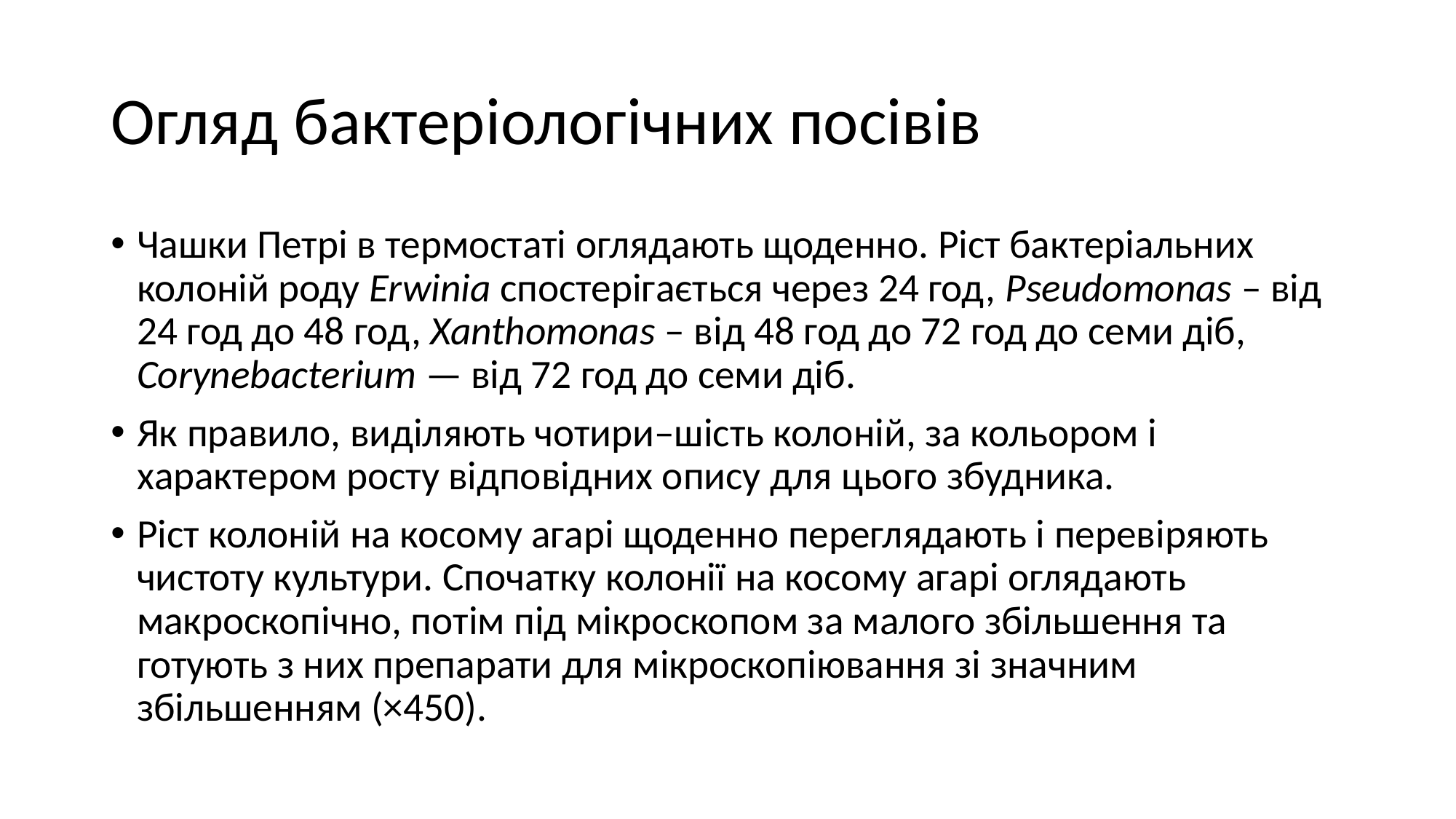

# Огляд бактеріологічних посівів
Чашки Петрі в термостаті оглядають щоденно. Ріст бактеріальних колоній роду Erwinia спостерігається через 24 год, Pseudomonas – від 24 год до 48 год, Xanthomonas – від 48 год до 72 год до семи діб, Corynebacterium — від 72 год до семи діб.
Як правило, виділяють чотири–шість колоній, за кольором і характером росту відповідних опису для цього збудника.
Ріст колоній на косому агарі щоденно переглядають і перевіряють чистоту культури. Спочатку колонії на косому агарі оглядають макроскопічно, потім під мікроскопом за малого збільшення та готують з них препарати для мікроскопіювання зі значним збільшенням (×450).